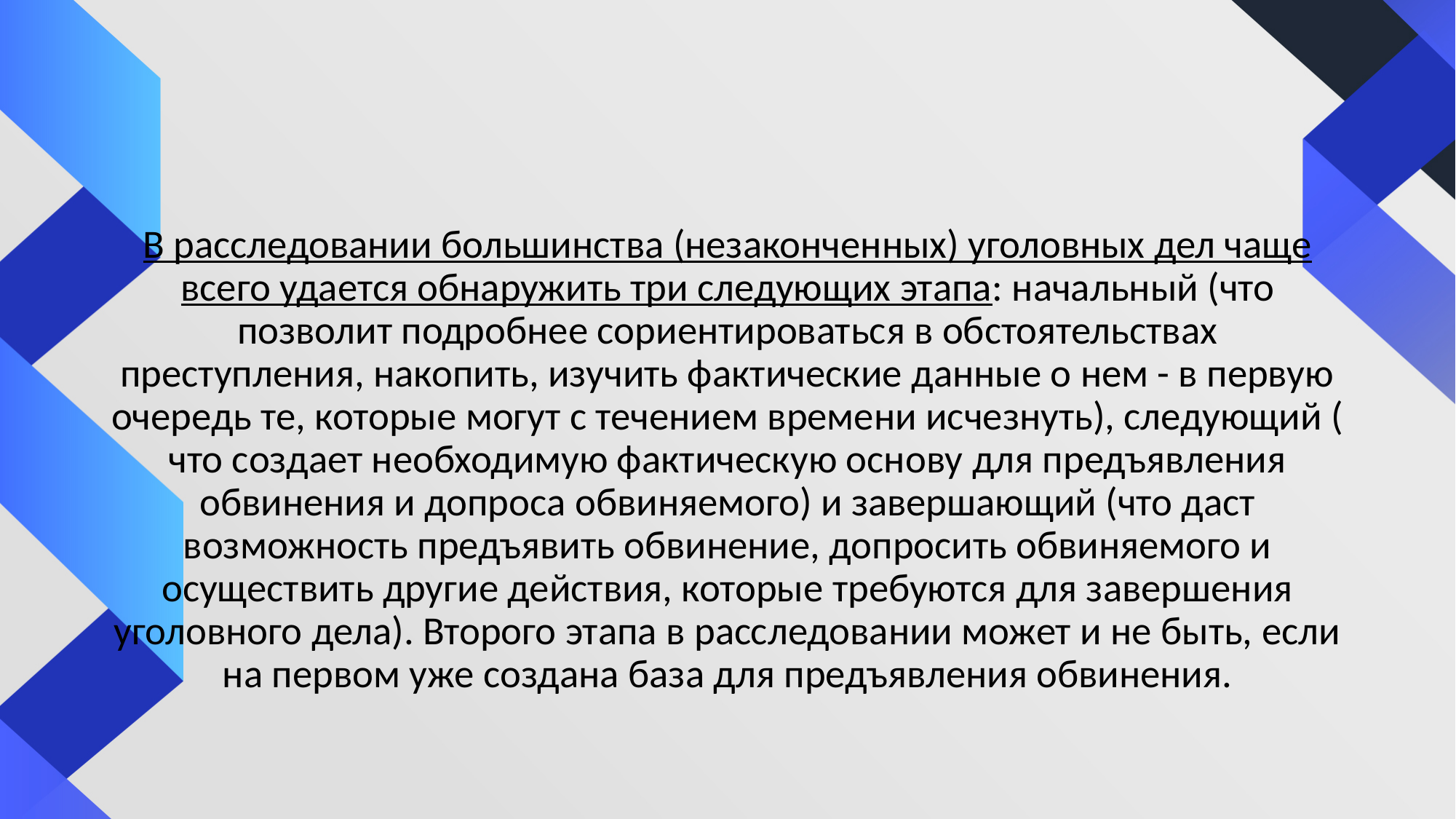

#
В расследовании большинства (незаконченных) уголовных дел чаще всего удается обнаружить три следующих этапа: начальный (что позволит подробнее сориентироваться в обстоятельствах преступления, накопить, изучить фактические данные о нем - в первую очередь те, которые могут с течением времени исчезнуть), следующий ( что создает необходимую фактическую основу для предъявления обвинения и допроса обвиняемого) и завершающий (что даст возможность предъявить обвинение, допросить обвиняемого и осуществить другие действия, которые требуются для завершения уголовного дела). Второго этапа в расследовании может и не быть, если на первом уже создана база для предъявления обвинения.